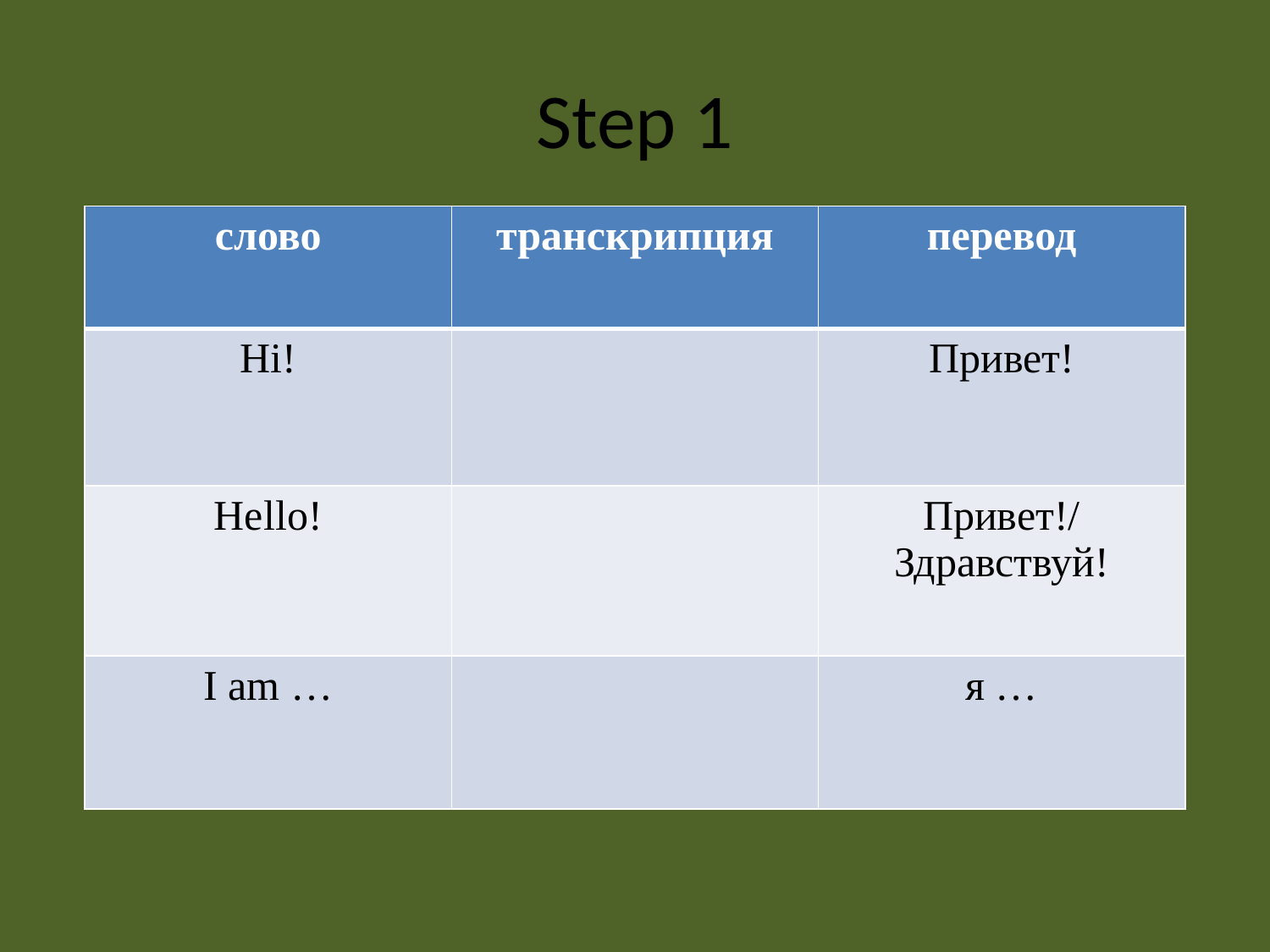

# Step 1
| слово | транскрипция | перевод |
| --- | --- | --- |
| Hi! |  | Привет! |
| Hello! |  | Привет!/ Здравствуй! |
| I am … |  | я … |